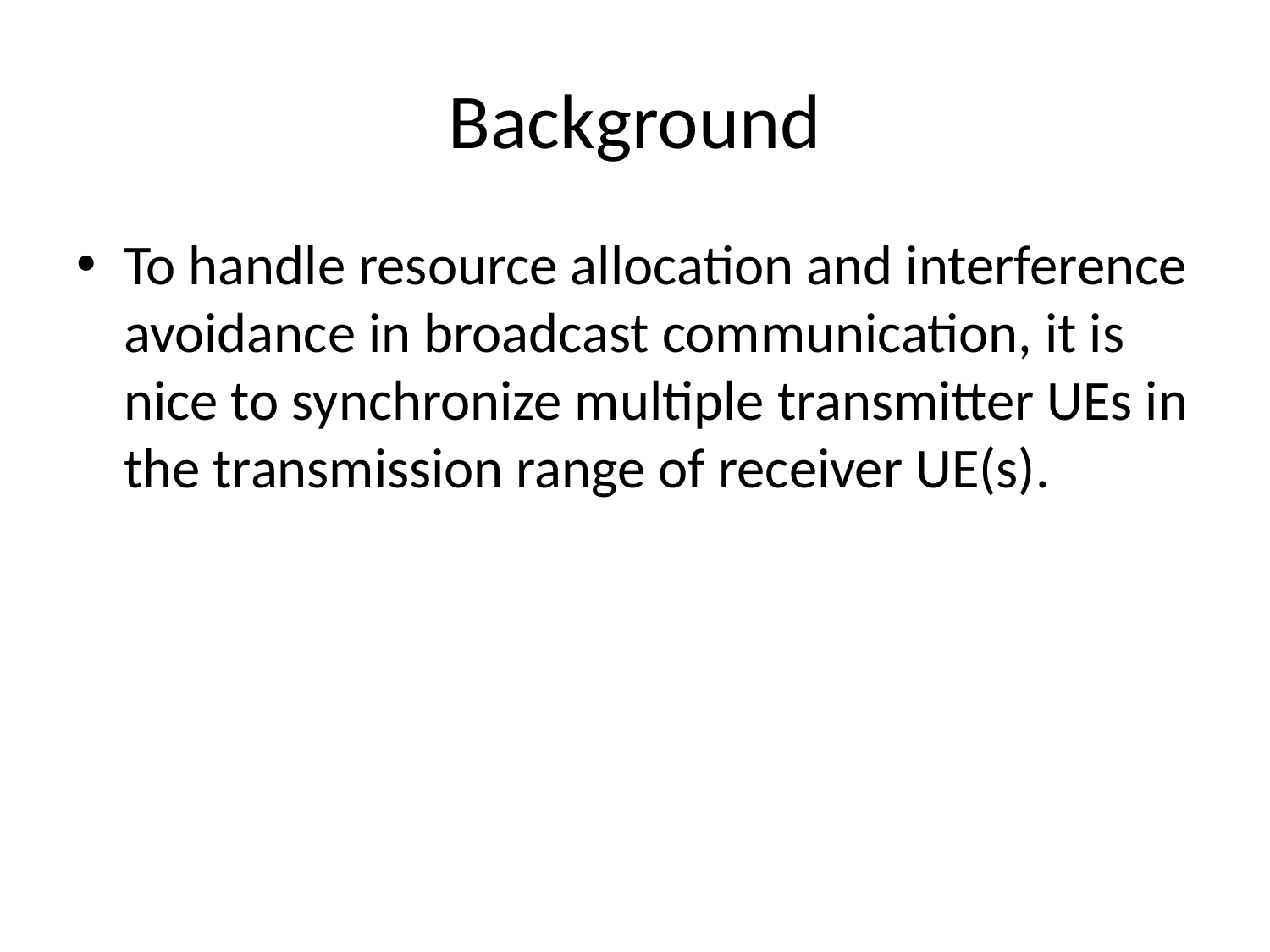

# Background
To handle resource allocation and interference avoidance in broadcast communication, it is nice to synchronize multiple transmitter UEs in the transmission range of receiver UE(s).